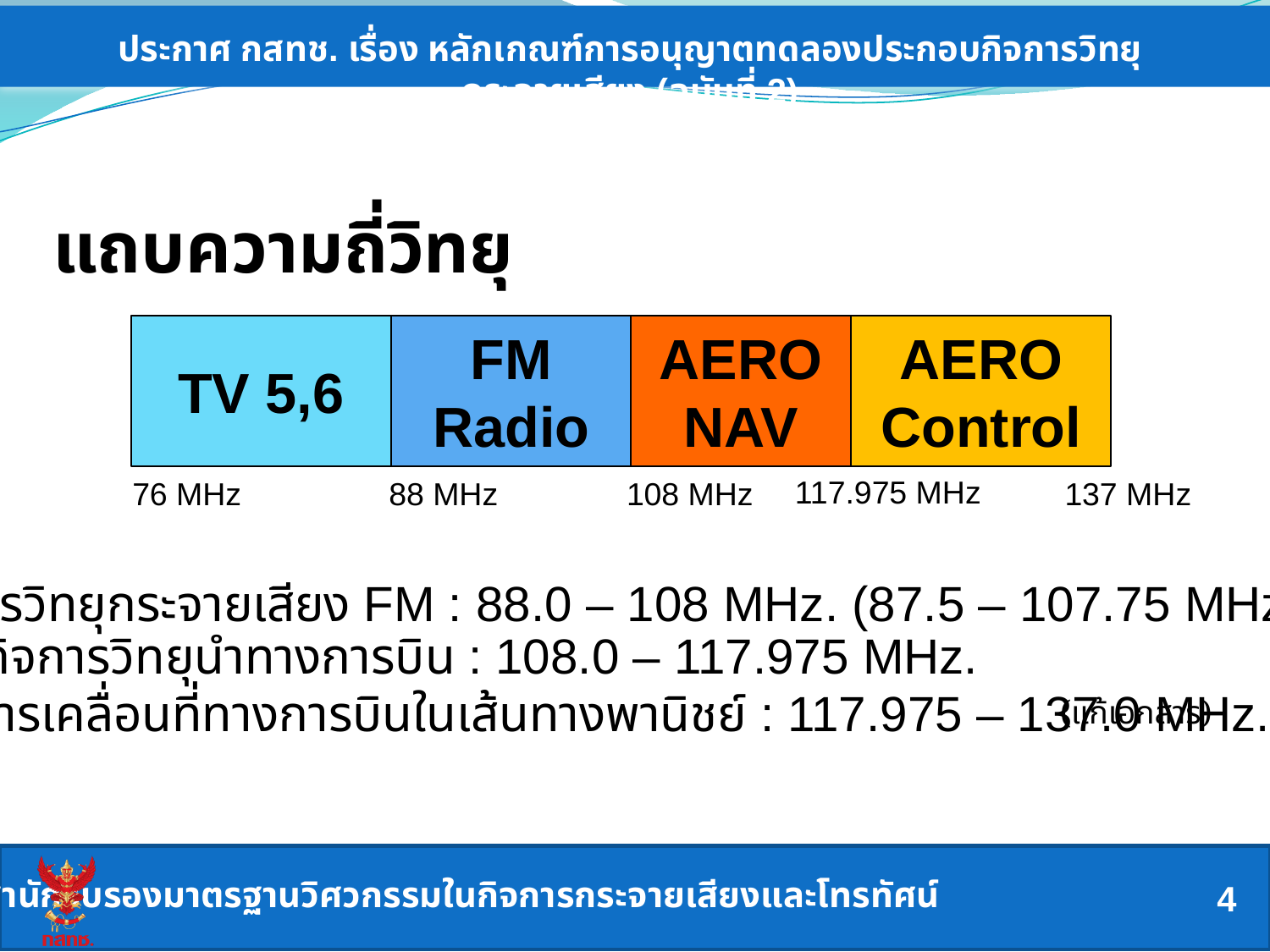

ประกาศ กสทช. เรื่อง หลักเกณฑ์การอนุญาตทดลองประกอบกิจการวิทยุกระจายเสียง (ฉบับที่ 2)
แถบความถี่วิทยุ
TV 5,6
FM Radio
AERO NAV
AERO Control
117.975 MHz
76 MHz
88 MHz
108 MHz
137 MHz
กิจการวิทยุกระจายเสียง FM : 88.0 – 108 MHz. (87.5 – 107.75 MHz.)
กิจการวิทยุนำทางการบิน : 108.0 – 117.975 MHz.
กิจการเคลื่อนที่ทางการบินในเส้นทางพานิชย์ : 117.975 – 137.0 MHz.
(แก้เอกสาร)